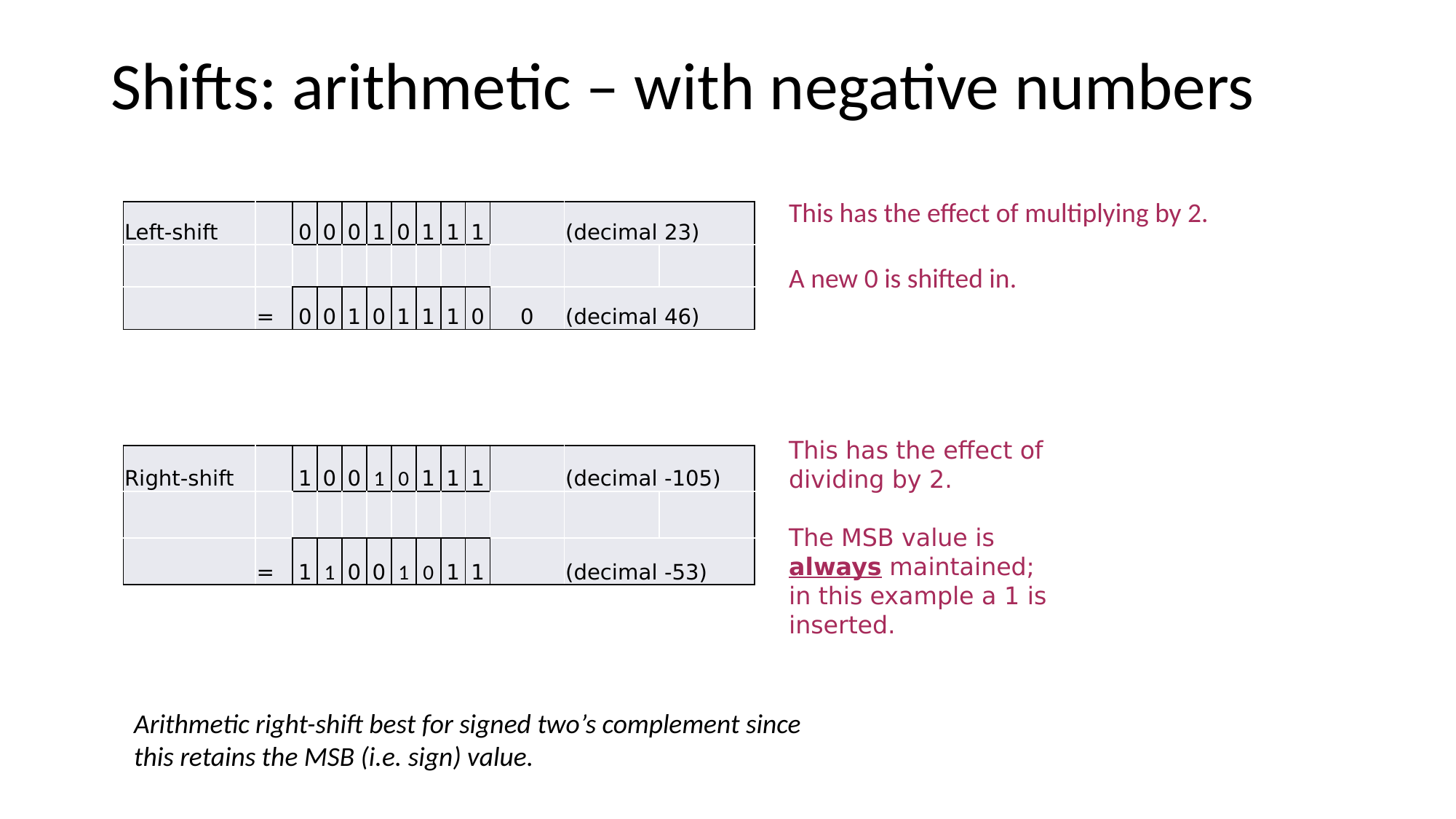

# Shifts: arithmetic – with negative numbers
This has the effect of multiplying by 2.

A new 0 is shifted in.
| Left-shift |  | 0 | 0 | 0 | 1 | 0 | 1 | 1 | 1 |  | (decimal 23) |  |
| --- | --- | --- | --- | --- | --- | --- | --- | --- | --- | --- | --- | --- |
|  |  |  |  |  |  |  |  |  |  |  |  |  |
|  | = | 0 | 0 | 1 | 0 | 1 | 1 | 1 | 0 | 0 | (decimal 46) |  |
This has the effect of dividing by 2.

The MSB value is always maintained; in this example a 1 is inserted.
| Right-shift |  | 1 | 0 | 0 | 1 | 0 | 1 | 1 | 1 |  | (decimal -105) |  |
| --- | --- | --- | --- | --- | --- | --- | --- | --- | --- | --- | --- | --- |
|  |  |  |  |  |  |  |  |  |  |  |  |  |
|  | = | 1 | 1 | 0 | 0 | 1 | 0 | 1 | 1 |  | (decimal -53) |  |
Arithmetic right-shift best for signed two’s complement since this retains the MSB (i.e. sign) value.